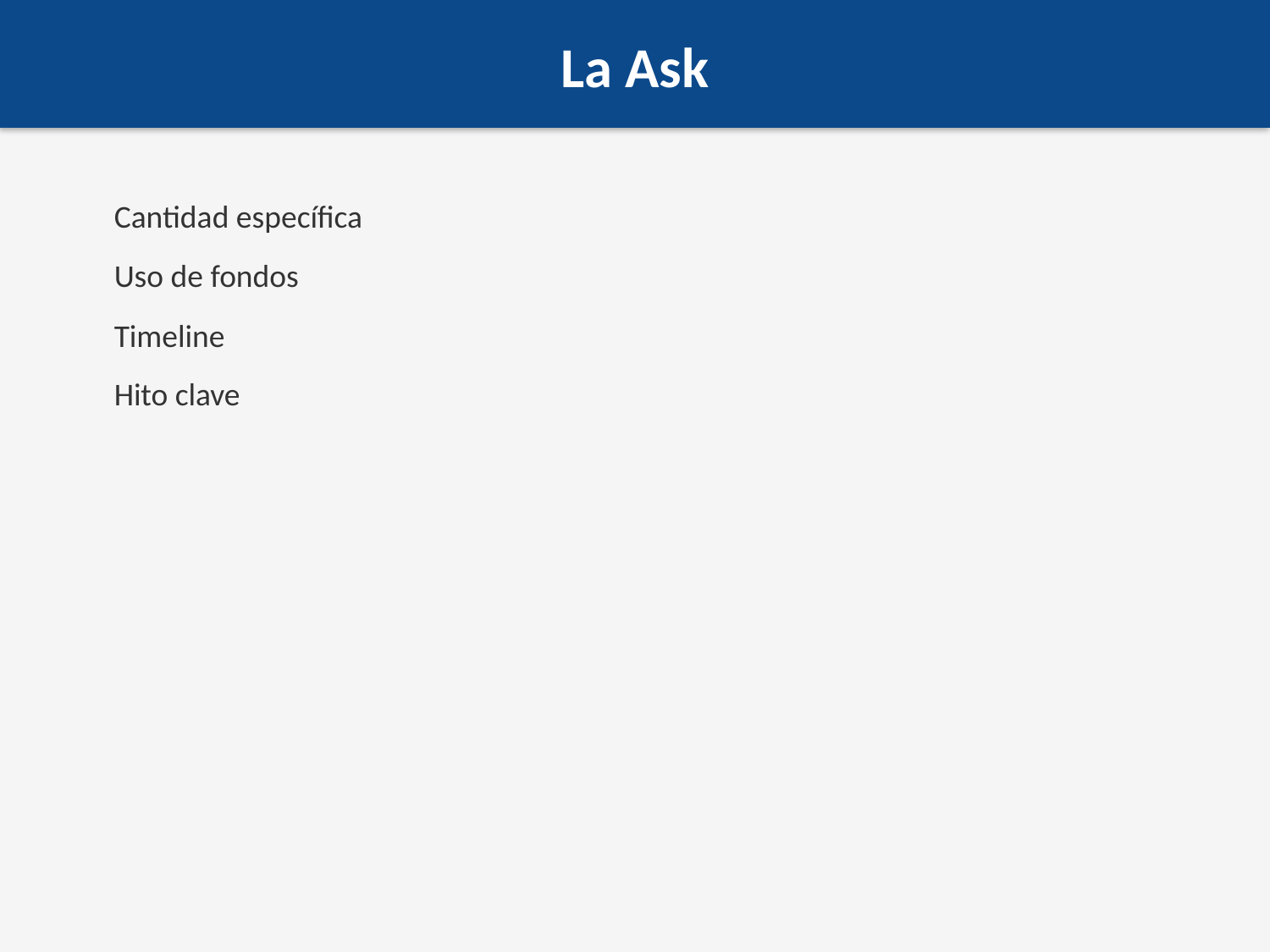

La Ask
Cantidad específica
Uso de fondos
Timeline
Hito clave